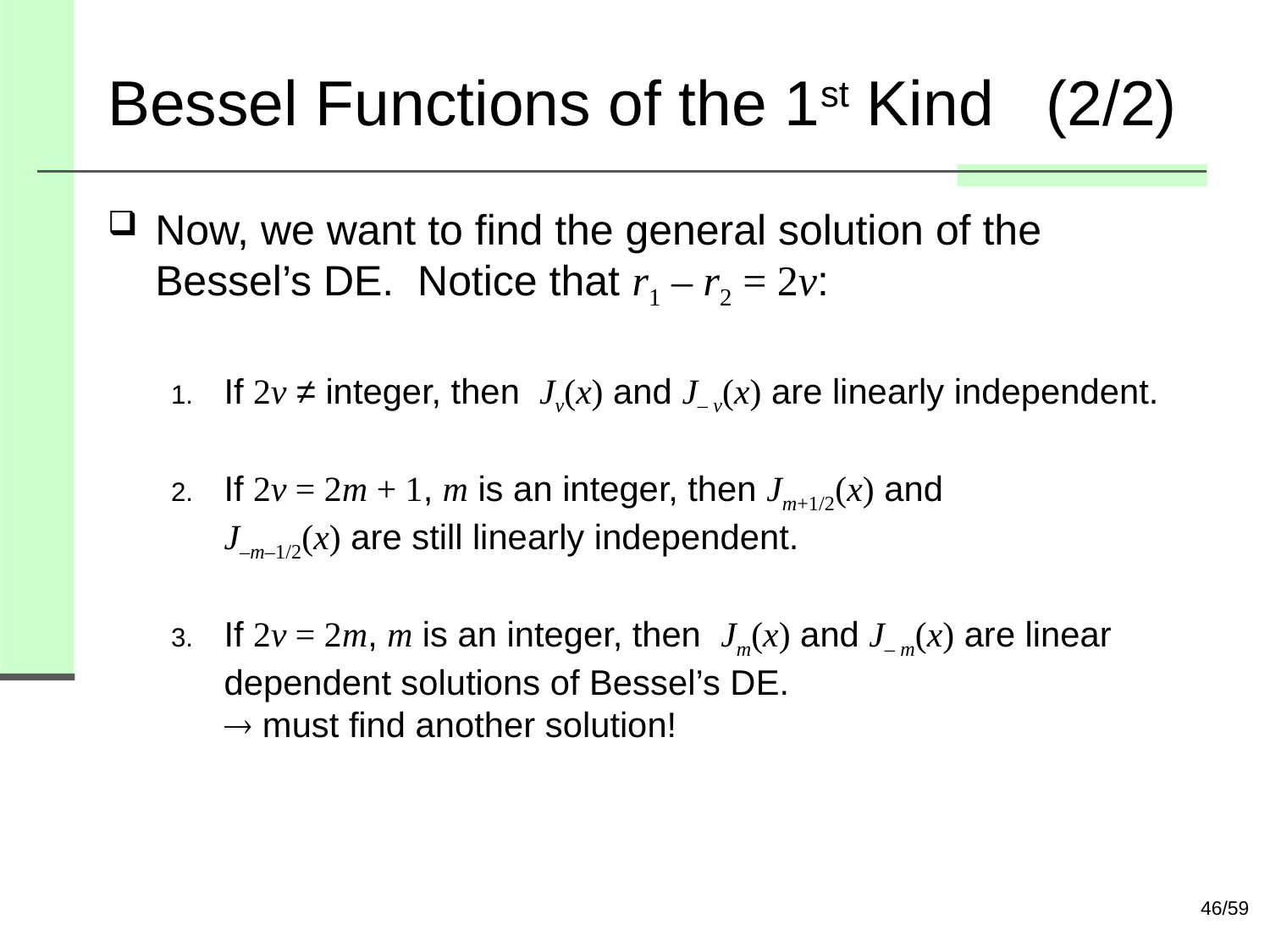

# Bessel Functions of the 1st Kind   (2/2)
Now, we want to find the general solution of the Bessel’s DE.  Notice that r1 – r2 = 2v:
If 2v ≠ integer, then  Jv(x) and J– v(x) are linearly independent.
If 2v = 2m + 1, m is an integer, then Jm+1/2(x) and
J–m–1/2(x) are still linearly independent.
If 2v = 2m, m is an integer, then  Jm(x) and J– m(x) are linear dependent solutions of Bessel’s DE.
→ must find another solution!
46